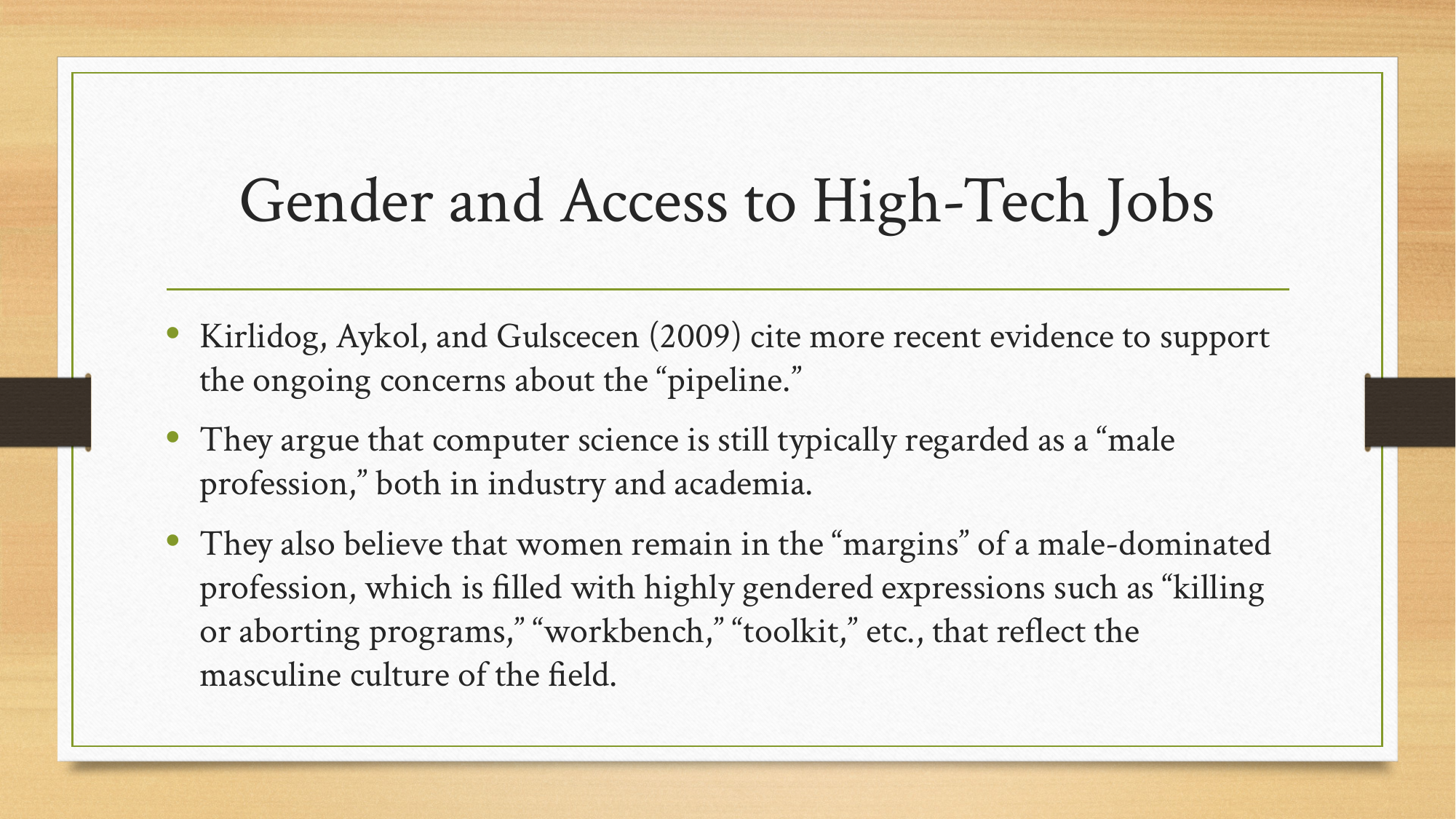

# Gender and Access to High-Tech Jobs
Kirlidog, Aykol, and Gulscecen (2009) cite more recent evidence to support the ongoing concerns about the “pipeline.”
They argue that computer science is still typically regarded as a “male profession,” both in industry and academia.
They also believe that women remain in the “margins” of a male-dominated profession, which is filled with highly gendered expressions such as “killing or aborting programs,” “workbench,” “toolkit,” etc., that reflect the masculine culture of the field.